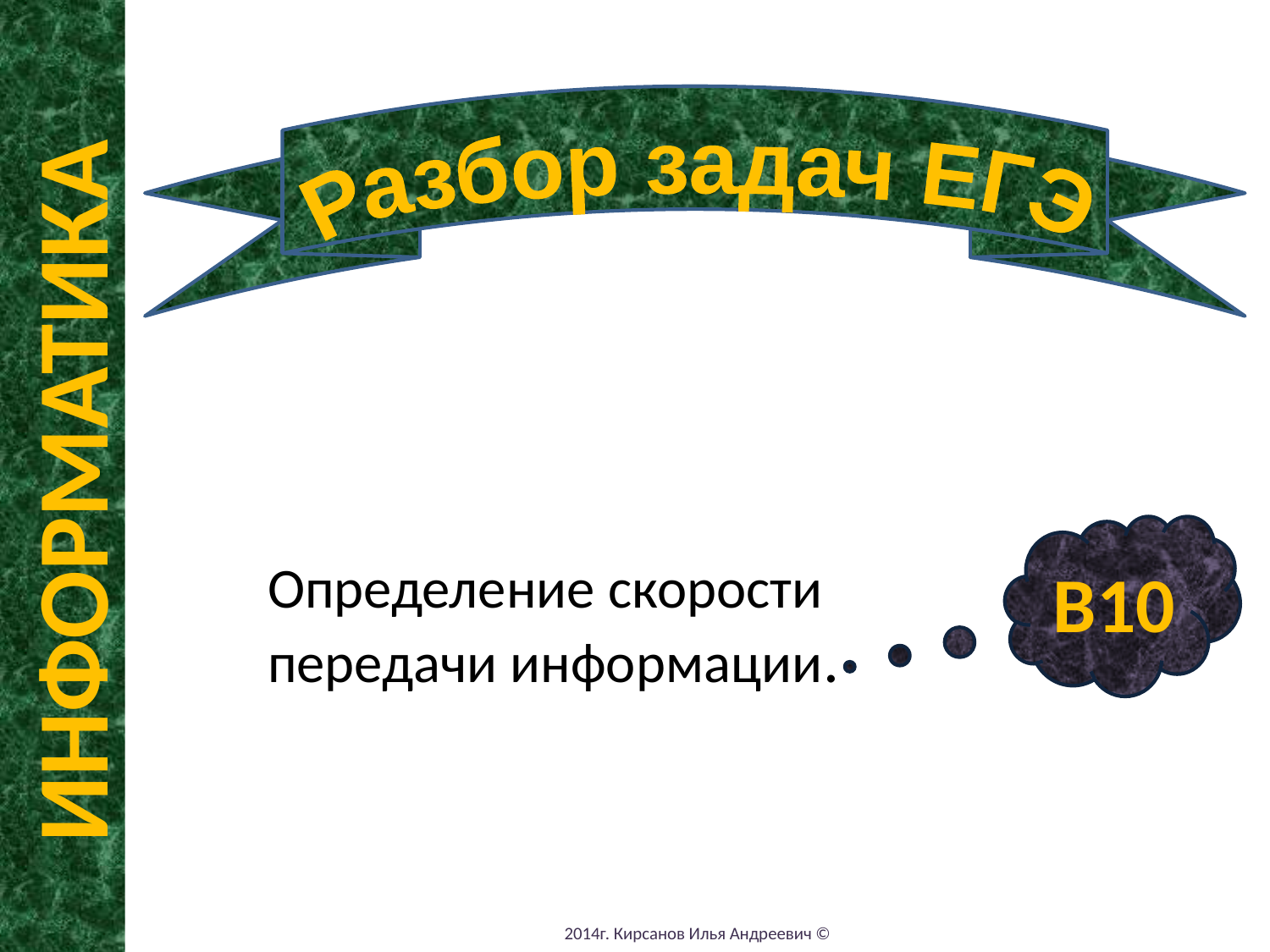

Разбор задач ЕГЭ
ИНФОРМАТИКА
Определение скорости передачи информации.
В10
2014г. Кирсанов Илья Андреевич ©